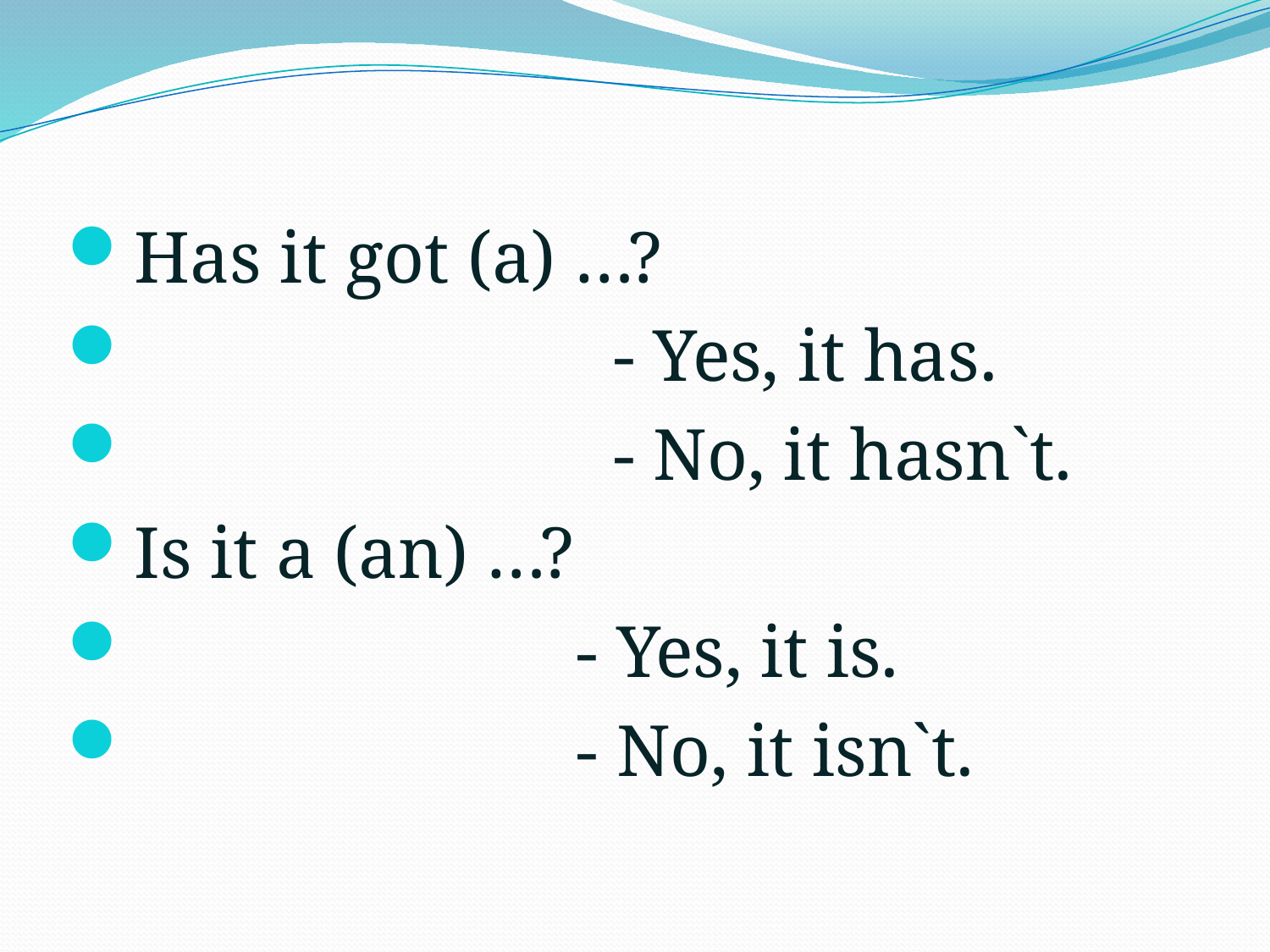

#
Has it got (a) …?
                          - Yes, it has.
                          - No, it hasn`t.
Is it a (an) …?
                        - Yes, it is.
                        - No, it isn`t.